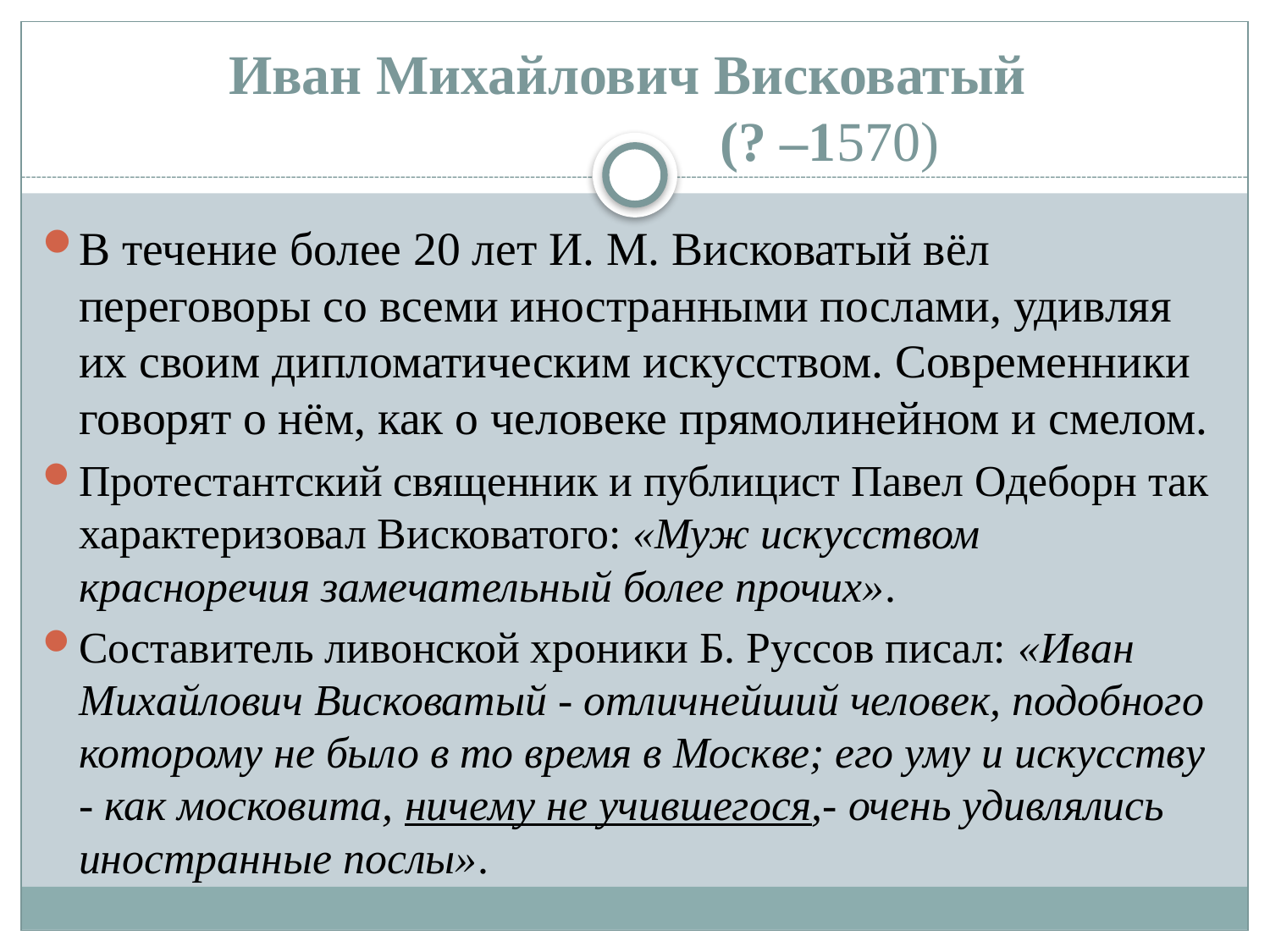

# Иван Михайлович Висковатый (? –1570)
В течение более 20 лет И. М. Висковатый вёл переговоры со всеми иностранными послами, удивляя их своим дипломатическим искусством. Современники говорят о нём, как о человеке прямолинейном и смелом.
Протестантский священник и публицист Павел Одеборн так характеризовал Висковатого: «Муж искусством красноречия замечательный более прочих».
Составитель ливонской хроники Б. Руссов писал: «Иван Михайлович Висковатый - отличнейший человек, подобного которому не было в то время в Москве; его уму и искусству - как московита, ничему не учившегося,- очень удивлялись иностранные послы».